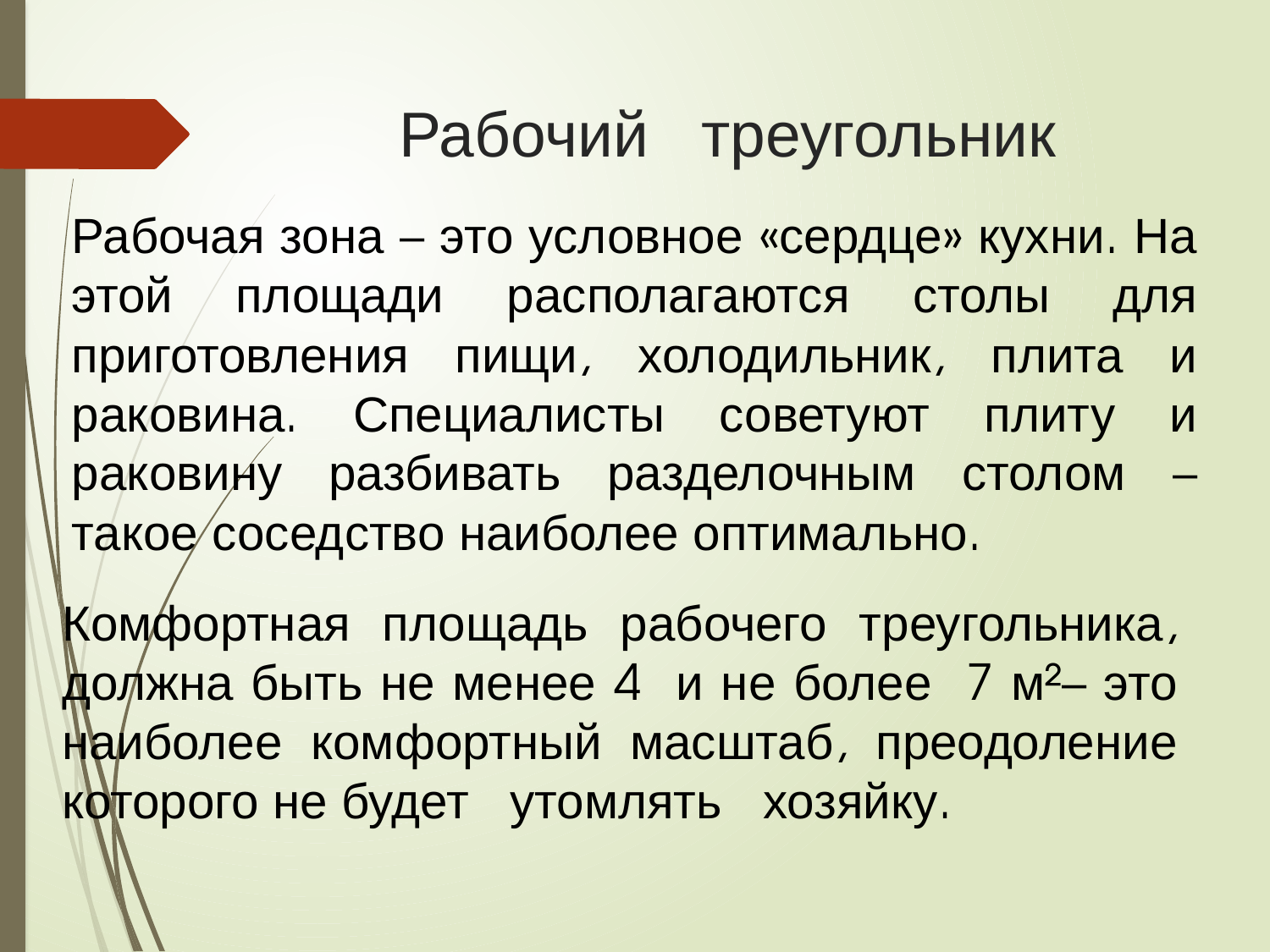

# Рабочий   треугольник
Рабочая зона – это условное «сердце» кухни. На этой площади располагаются столы для приготовления пищи, холодильник, плита и раковина. Специалисты советуют плиту и раковину разбивать разделочным столом – такое соседство наиболее оптимально.
Комфортная площадь рабочего треугольника, должна быть не менее 4  и не более  7 м²– это наиболее комфортный масштаб, преодоление которого не будет   утомлять   хозяйку.